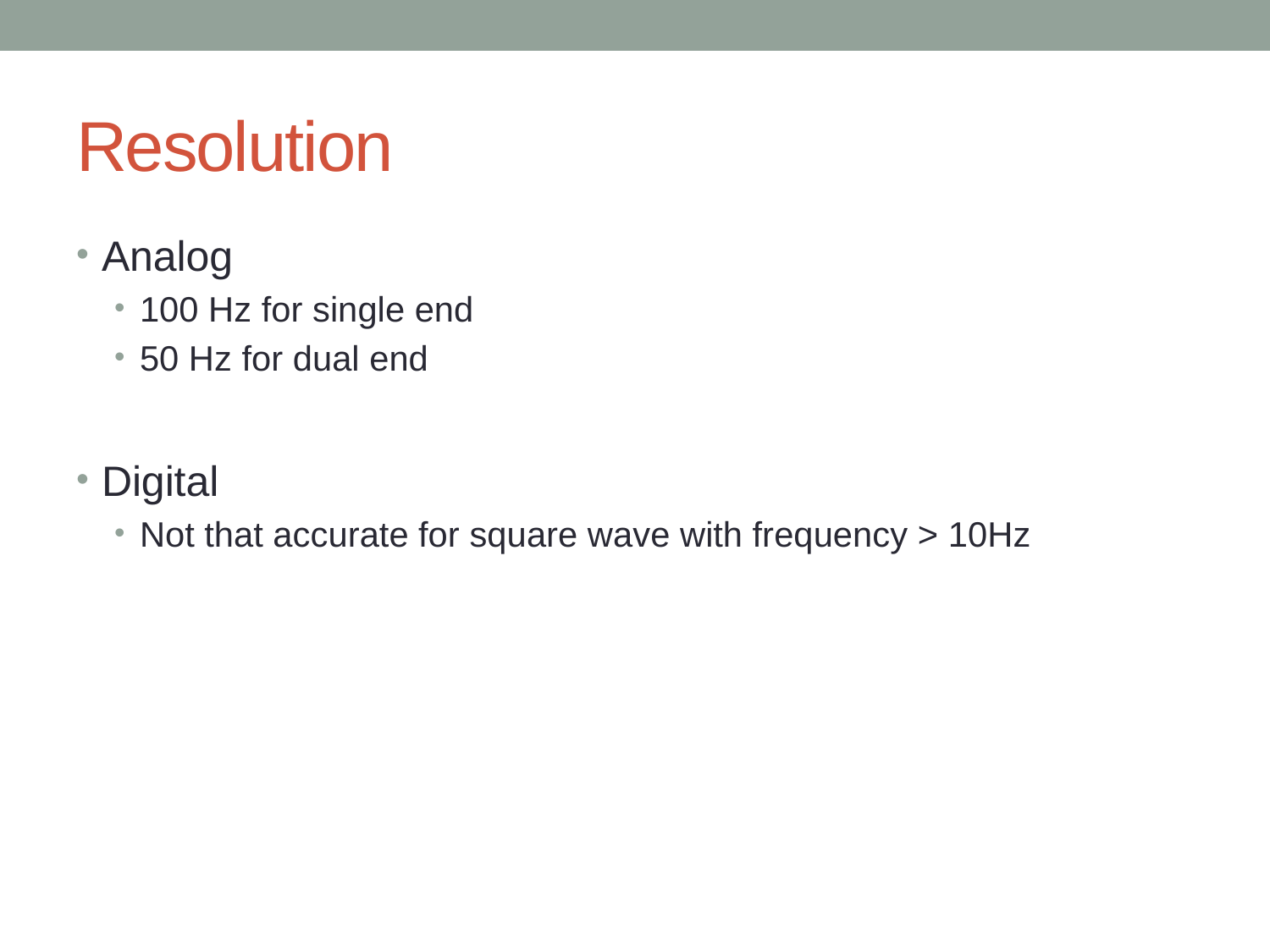

# Resolution
Analog
100 Hz for single end
50 Hz for dual end

Digital
Not that accurate for square wave with frequency > 10Hz